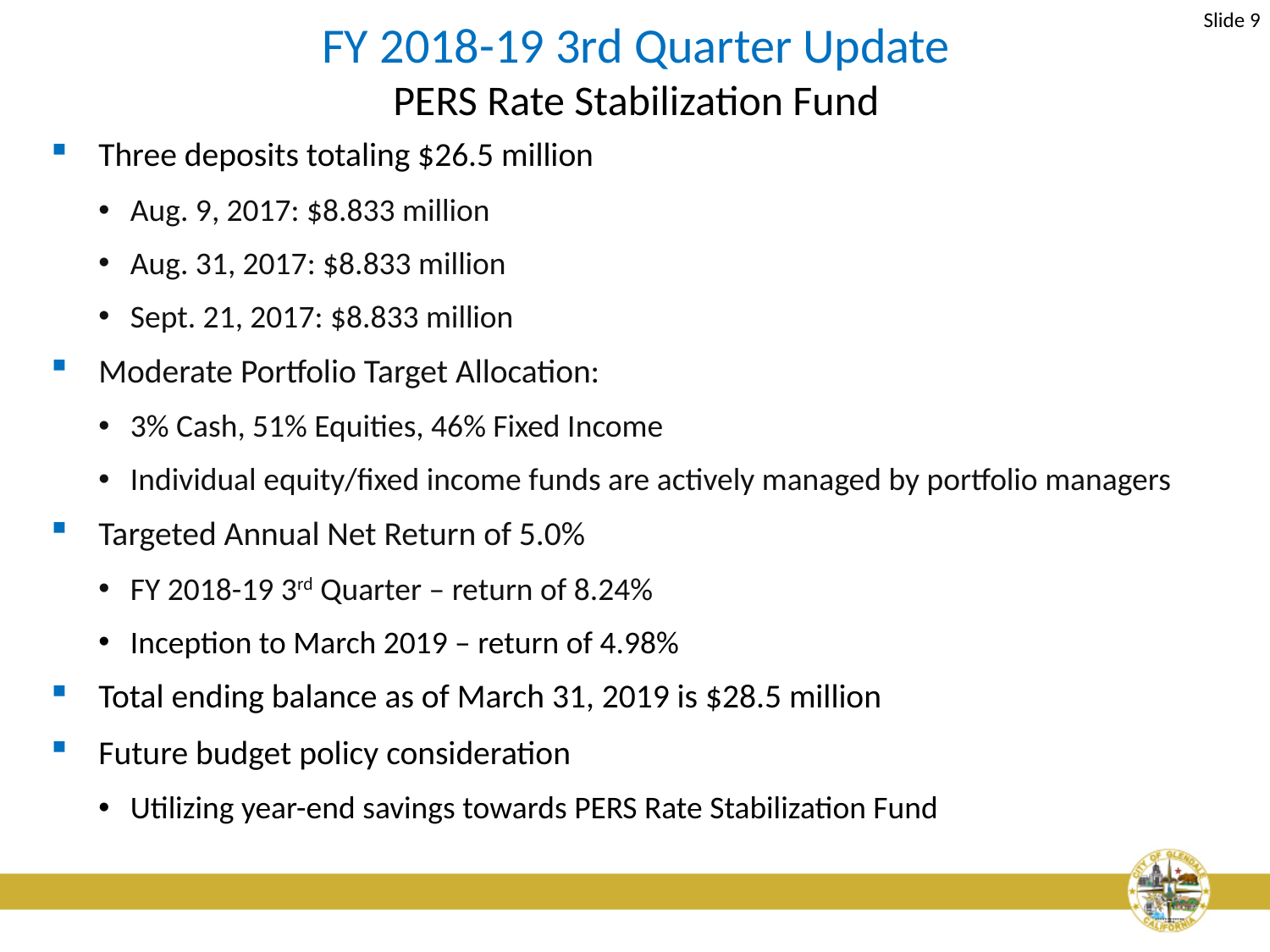

Slide 9
FY 2018-19 3rd Quarter Update
PERS Rate Stabilization Fund
Three deposits totaling $26.5 million
Aug. 9, 2017: $8.833 million
Aug. 31, 2017: $8.833 million
Sept. 21, 2017: $8.833 million
Moderate Portfolio Target Allocation:
3% Cash, 51% Equities, 46% Fixed Income
Individual equity/fixed income funds are actively managed by portfolio managers
Targeted Annual Net Return of 5.0%
FY 2018-19 3rd Quarter – return of 8.24%
Inception to March 2019 – return of 4.98%
Total ending balance as of March 31, 2019 is $28.5 million
Future budget policy consideration
Utilizing year-end savings towards PERS Rate Stabilization Fund